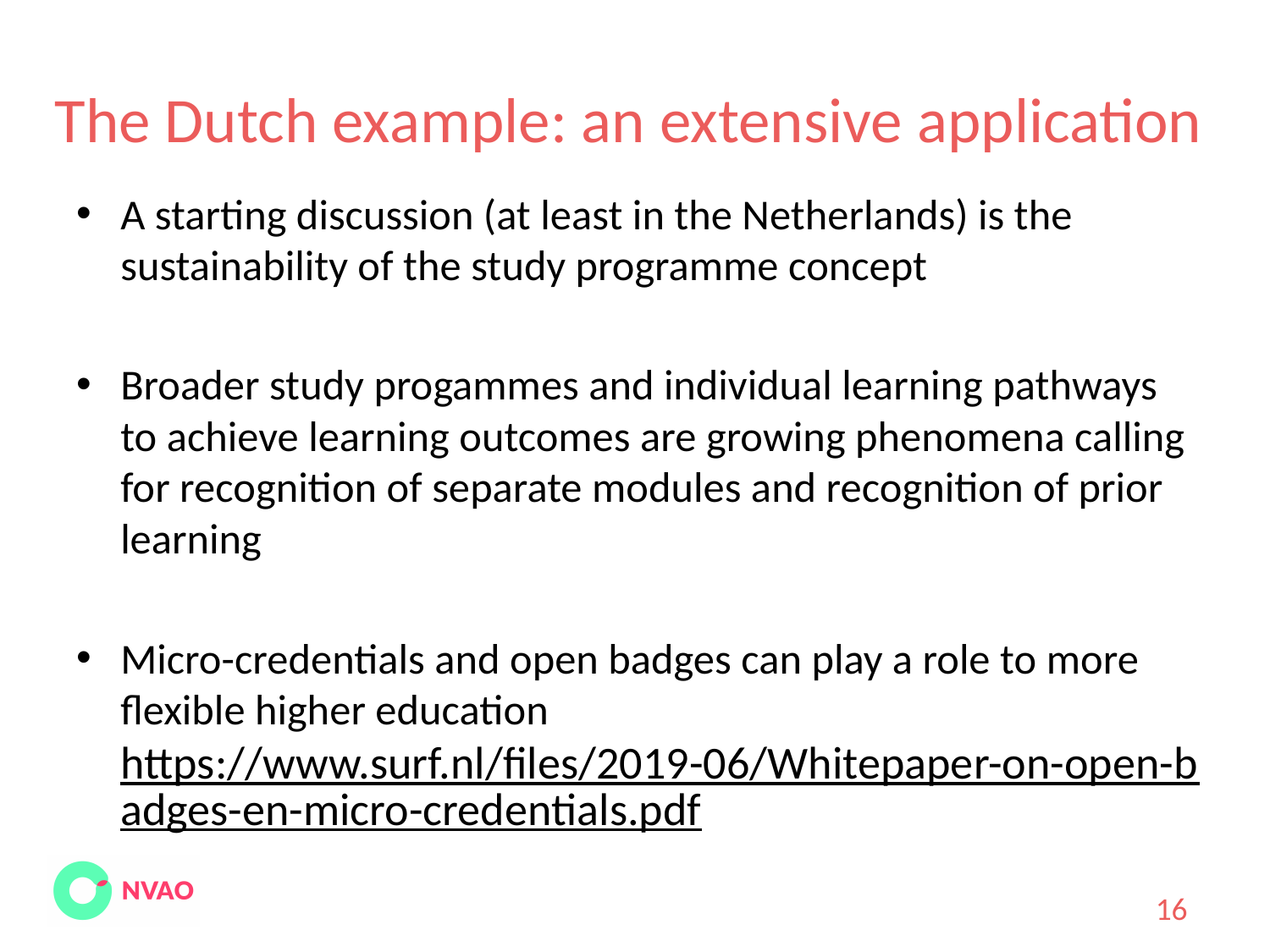

# The Dutch example: an extensive application
A starting discussion (at least in the Netherlands) is the sustainability of the study programme concept

Broader study progammes and individual learning pathways to achieve learning outcomes are growing phenomena calling for recognition of separate modules and recognition of prior learning

Micro-credentials and open badges can play a role to more flexible higher education https://www.surf.nl/files/2019-06/Whitepaper-on-open-badges-en-micro-credentials.pdf

16